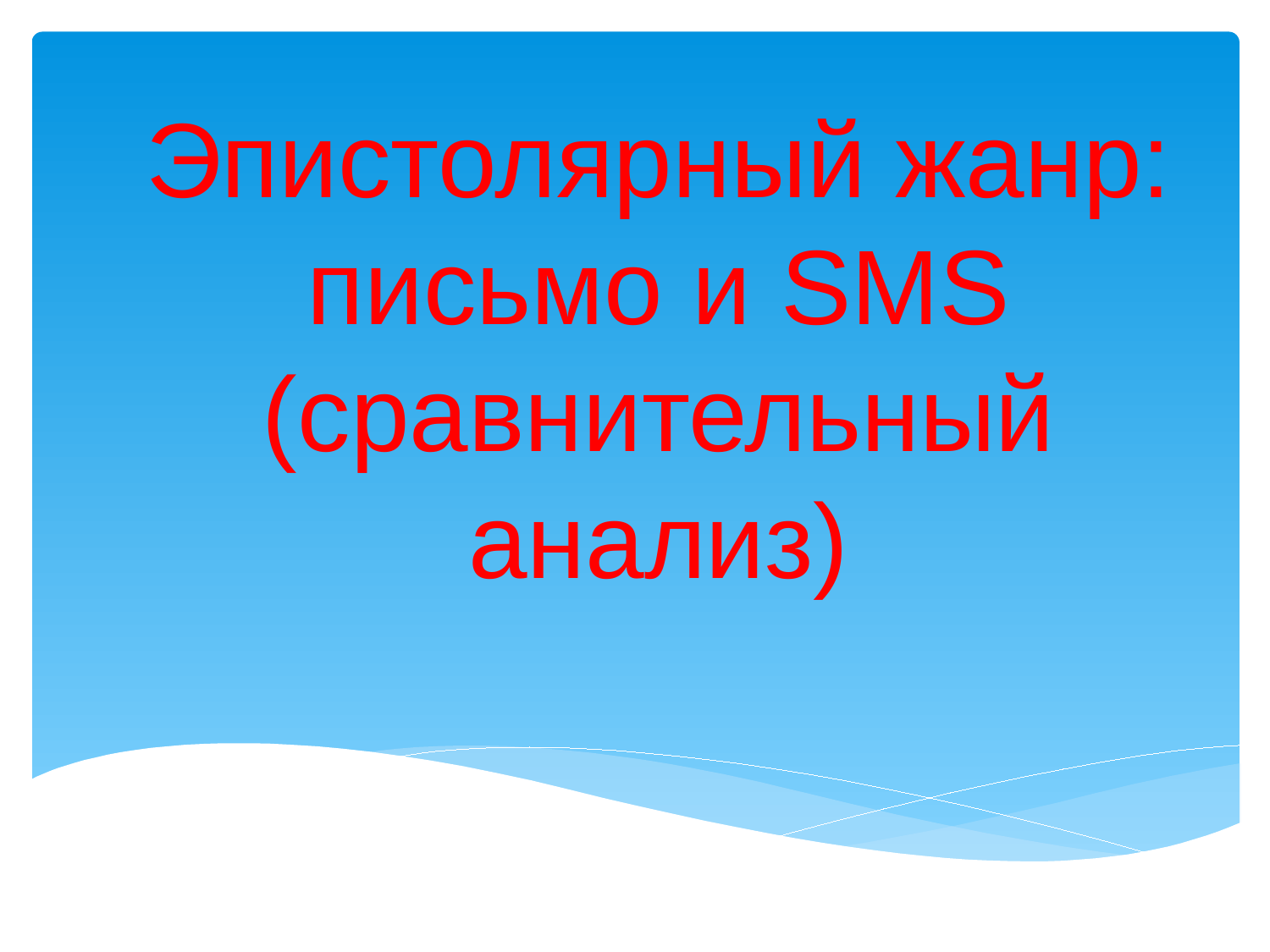

# Эпистолярный жанр: письмо и SMS (сравнительный анализ)